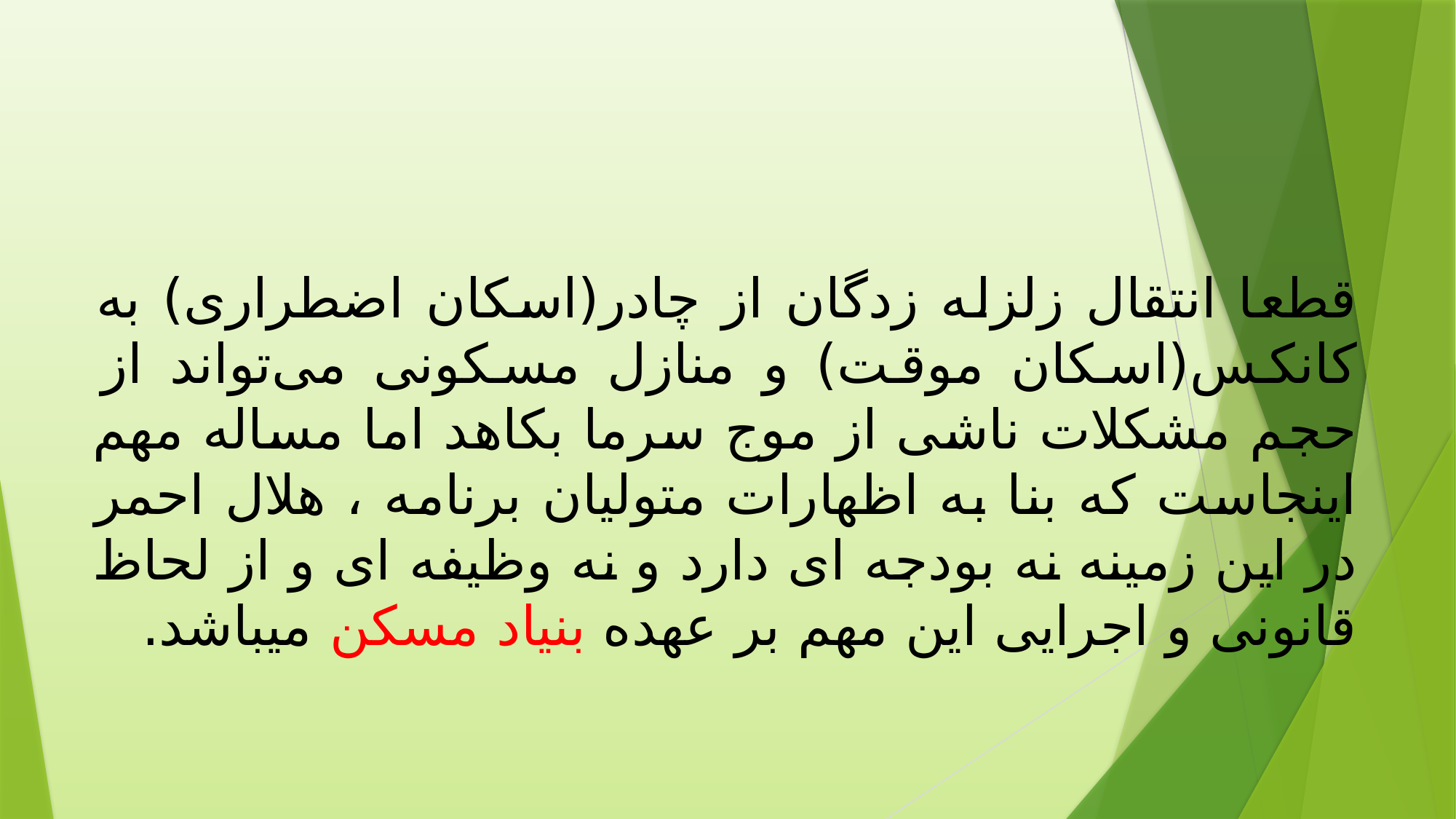

قطعا انتقال زلزله زدگان از چادر(اسکان اضطراری) به کانکس(اسکان موقت) و منازل مسکونی می‌تواند از حجم مشکلات ناشی از موج سرما بکاهد اما مساله مهم اینجاست که بنا به اظهارات متولیان برنامه ، هلال احمر در این زمینه نه بودجه ای دارد و نه وظیفه ای و از لحاظ قانونی و اجرایی این مهم بر عهده بنیاد مسکن میباشد.